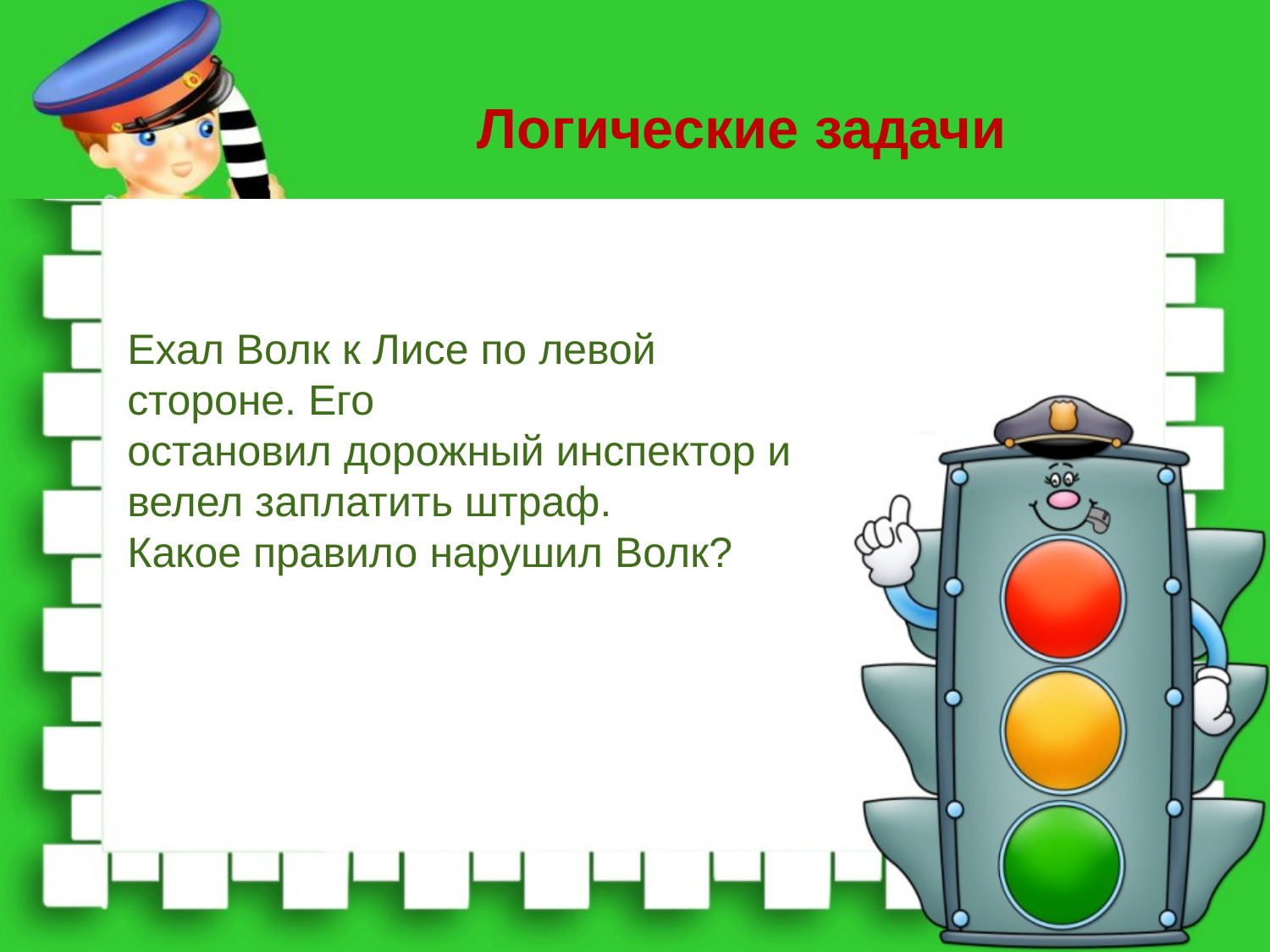

Логические задачи
Ехал Волк к Лисе по левой стороне. Его остановил дорожный инспектор и велел заплатить штраф. Какое правило нарушил Волк?